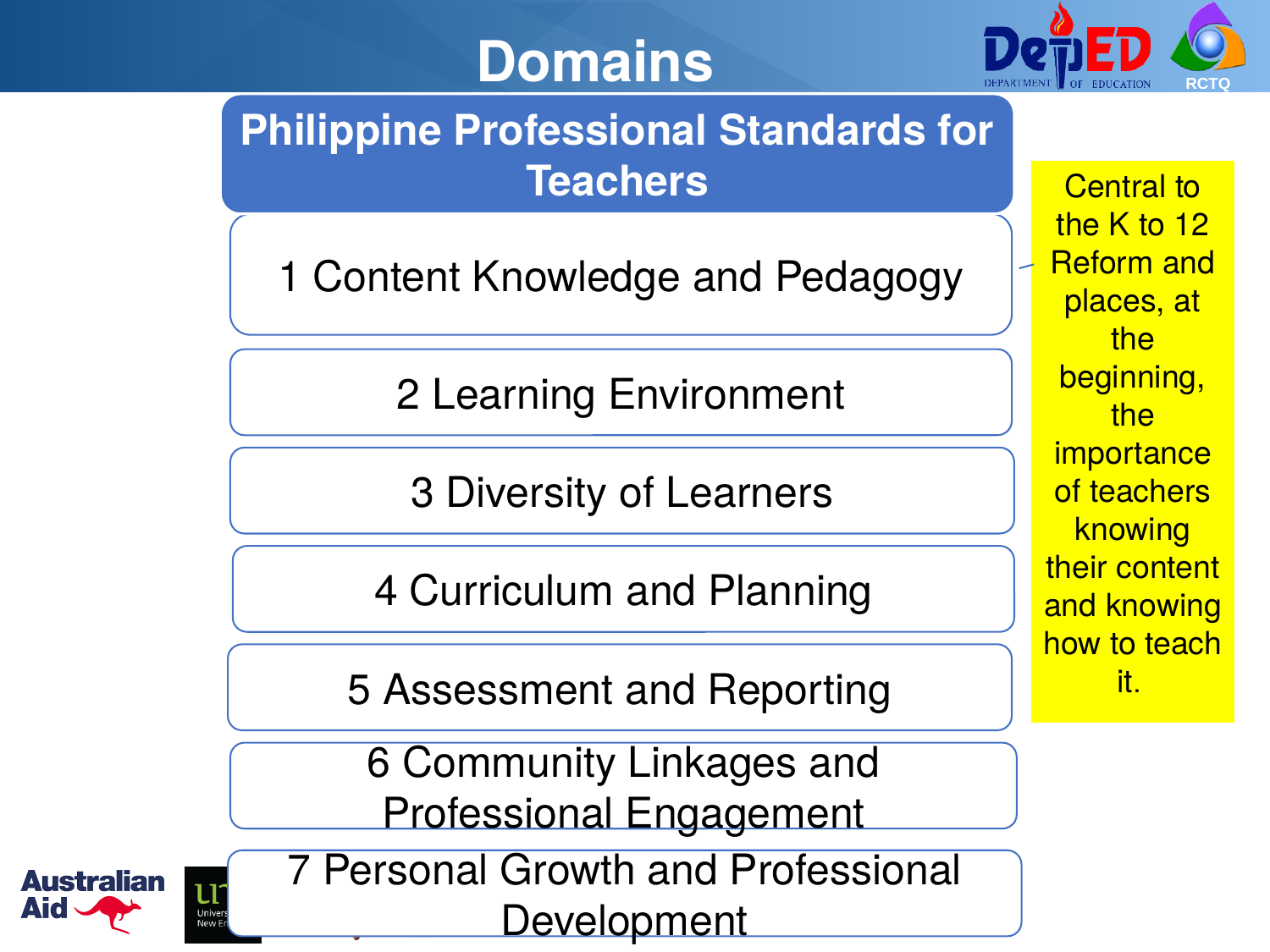

Domains

Philippine Professional Standards for Teachers
Central to the K to 12 Reform and places, at the beginning, the importance of teachers knowing their content and knowing how to teach it.

1 Content Knowledge and Pedagogy
2 Learning Environment
3 Diversity of Learners
4 Curriculum and Planning
5 Assessment and Reporting
6 Community Linkages and Professional Engagement
7 Personal Growth and Professional Development